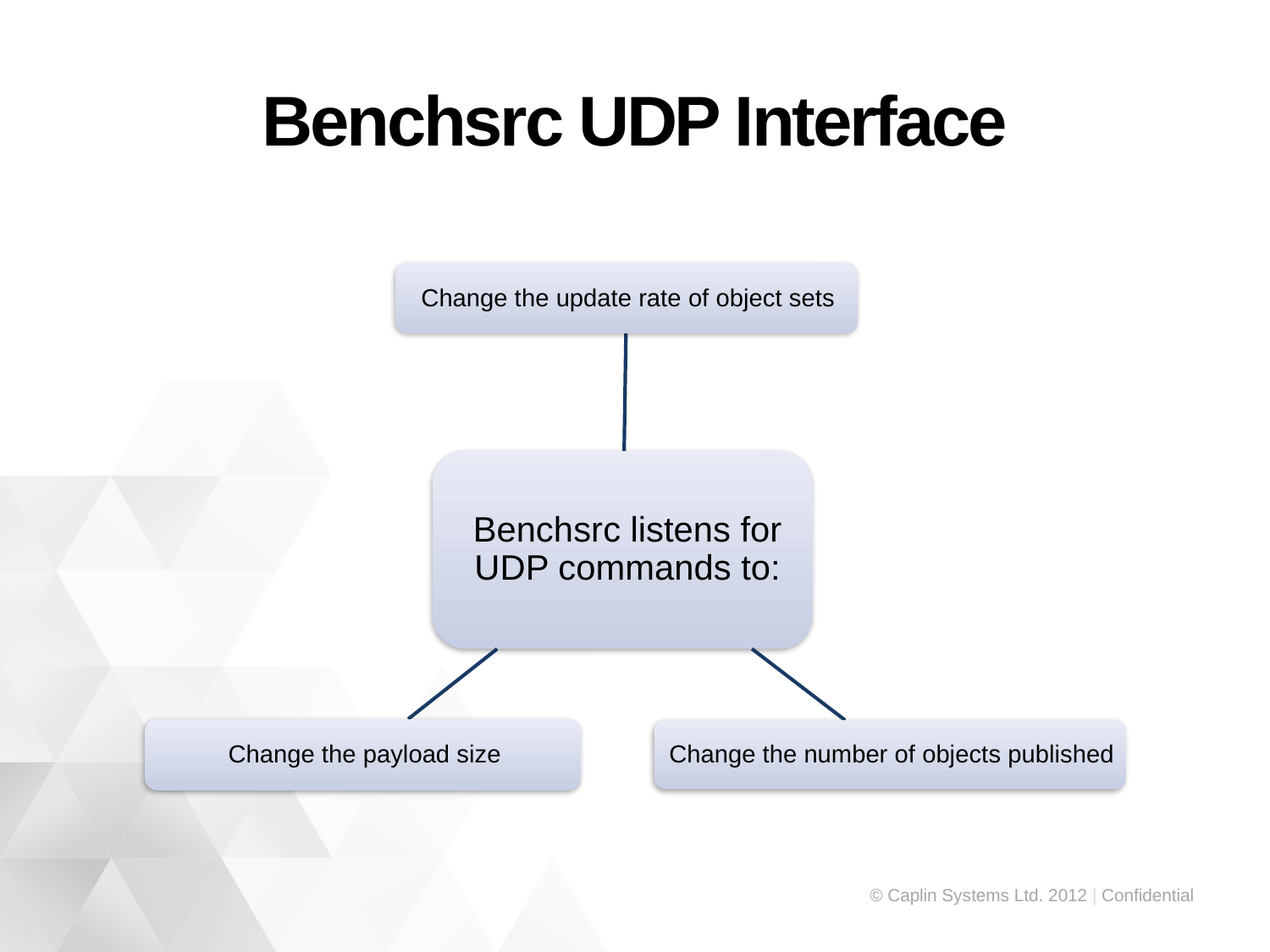

# Benchsrc UDP Interface
Benchsrc listens for UDP commands to:
Change the update rate of object sets
Change the number of objects published
Change the payload size